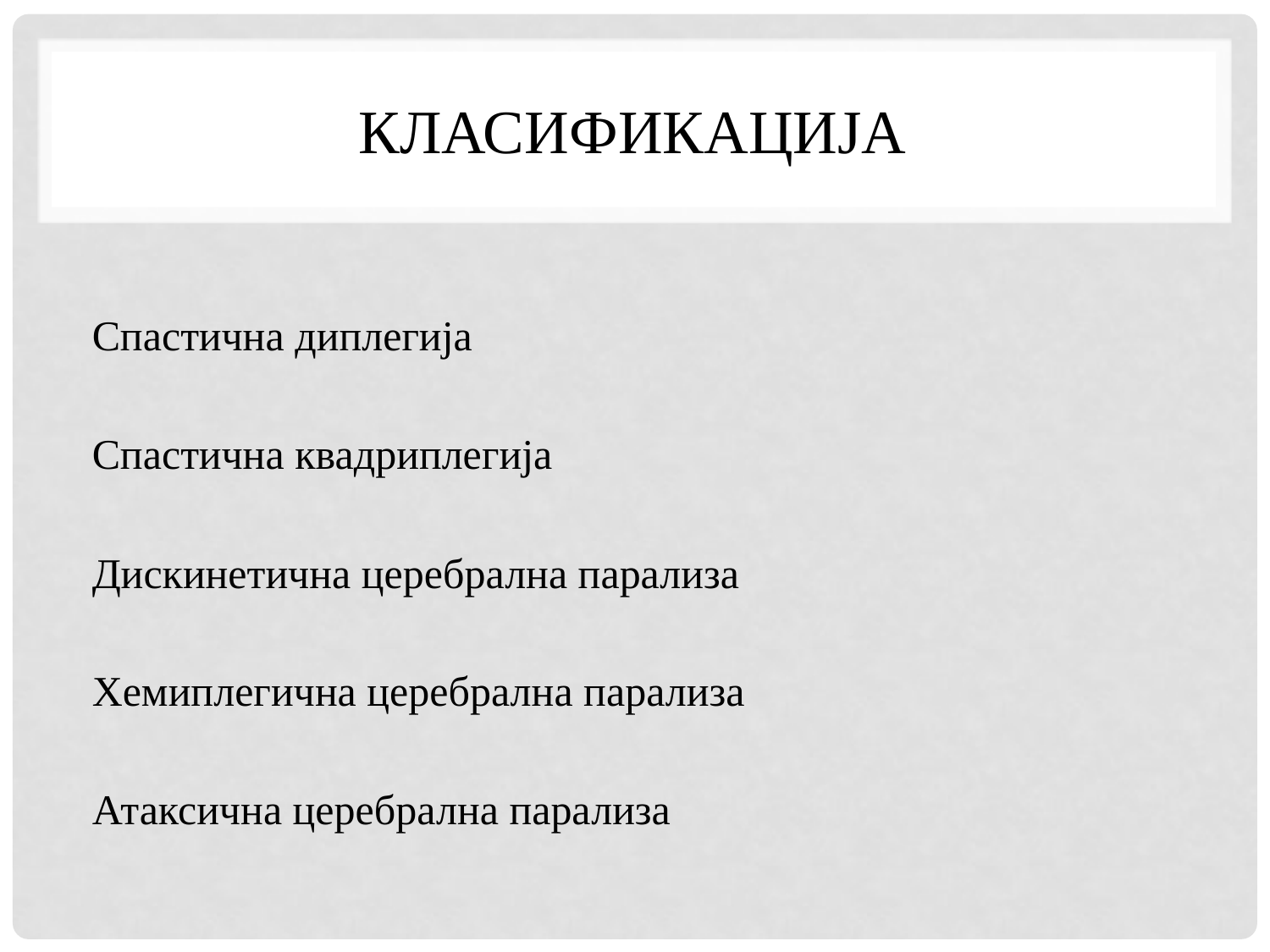

# класификација

Спастична диплегија

Спастична квадриплегија

Дискинетична церебрална парализа

Хемиплегична церебрална парализа

Атаксична церебрална парализа